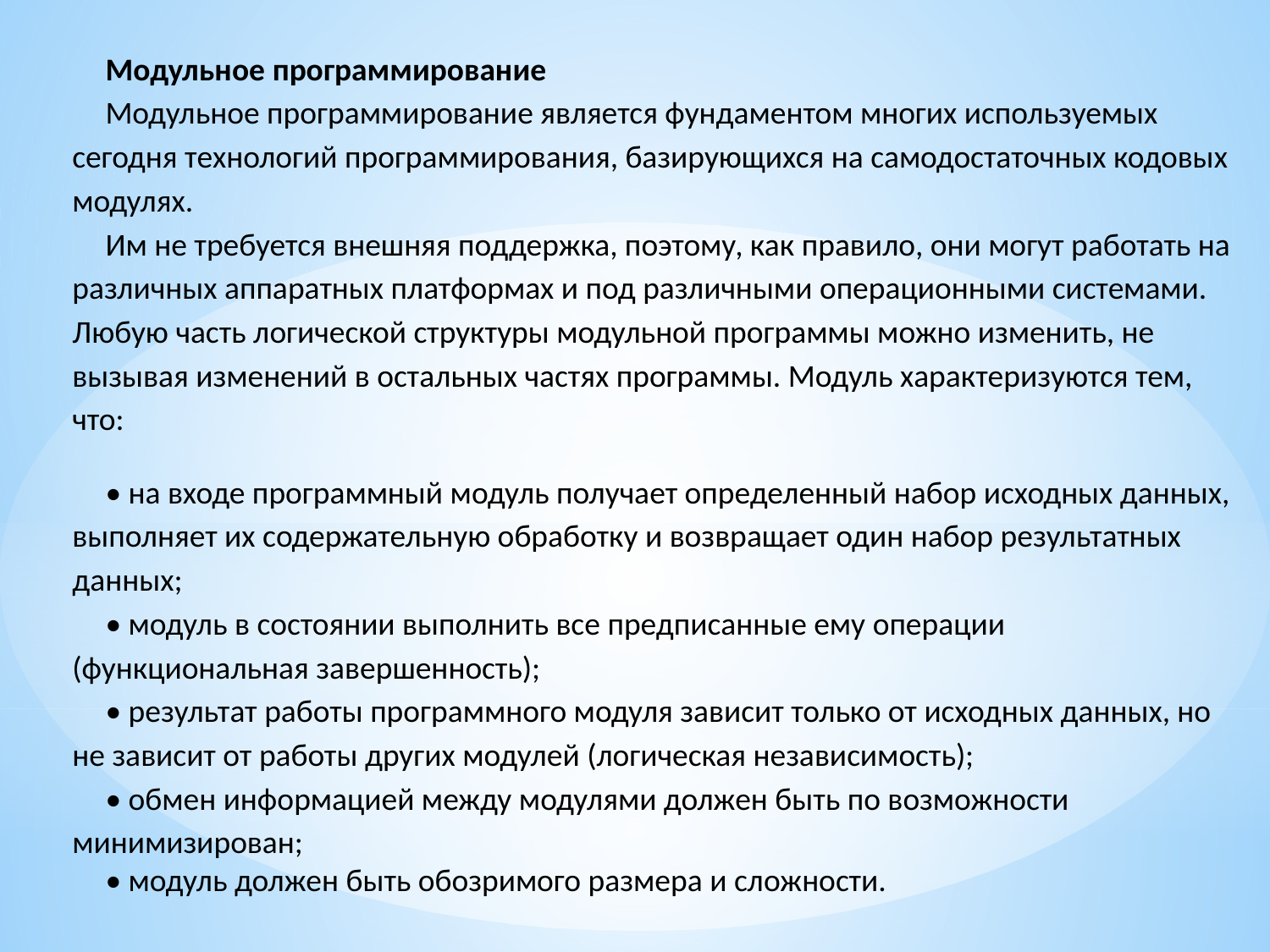

Модульное программирование
Модульное программирование является фундаментом многих используемых сегодня технологий программирования, базирующихся на самодостаточных кодовых модулях.
Им не требуется внешняя поддержка, поэтому, как правило, они могут работать на различных аппаратных платформах и под различными операционными системами. Любую часть логической структуры модульной программы можно изменить, не вызывая изменений в остальных частях программы. Модуль характеризуются тем, что:

• на входе программный модуль получает определенный набор исходных данных, выполняет их содержательную обработку и возвращает один набор результатных данных;
• модуль в состоянии выполнить все предписанные ему операции (функциональная завершенность);
• результат работы программного модуля зависит только от исходных данных, но не зависит от работы других модулей (логическая независимость);
• обмен информацией между модулями должен быть по возможности минимизирован;
• модуль должен быть обозримого размера и сложности.